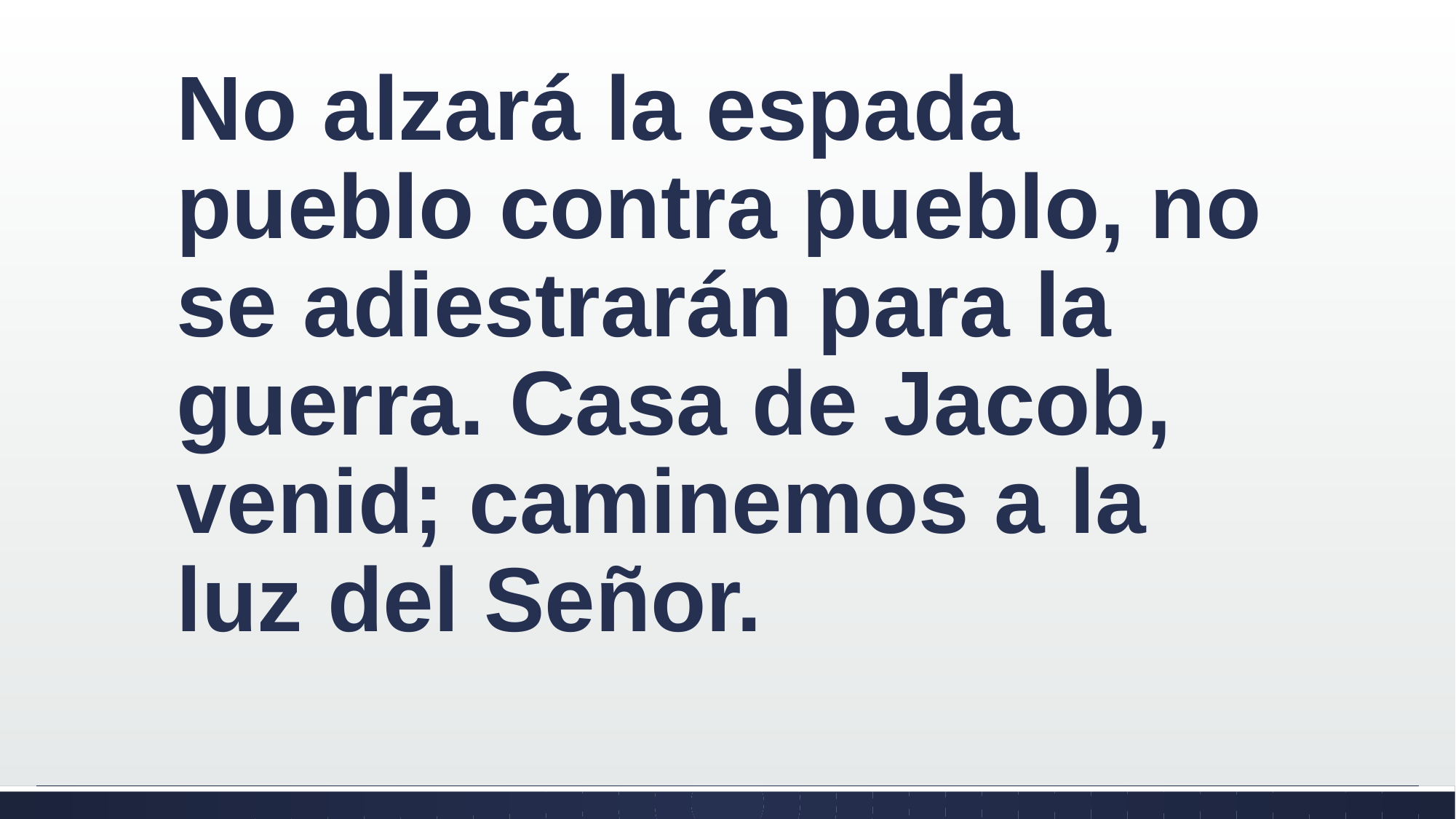

#
No alzará la espada pueblo contra pueblo, no se adiestrarán para la guerra. Casa de Jacob, venid; caminemos a la luz del Señor.